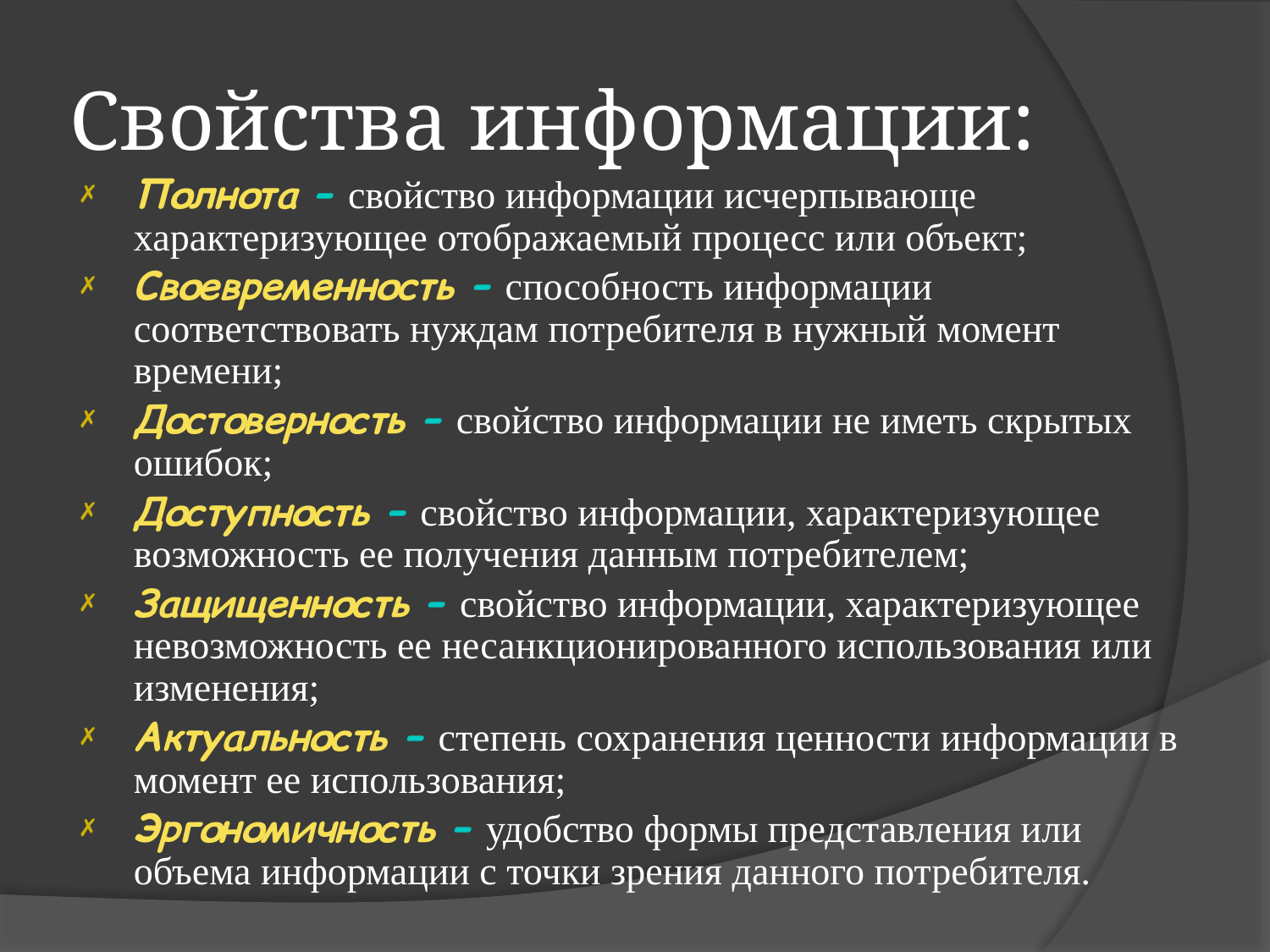

# Свойства информации:
Полнота – свойство информации исчерпывающе характеризующее отображаемый процесс или объект;
Своевременность – способность информации соответствовать нуждам потребителя в нужный момент времени;
Достоверность – свойство информации не иметь скрытых ошибок;
Доступность – свойство информации, характеризующее возможность ее получения данным потребителем;
Защищенность – свойство информации, характеризующее невозможность ее несанкционированного использования или изменения;
Актуальность – степень сохранения ценности информации в момент ее использования;
Эргономичность – удобство формы представления или объема информации с точки зрения данного потребителя.